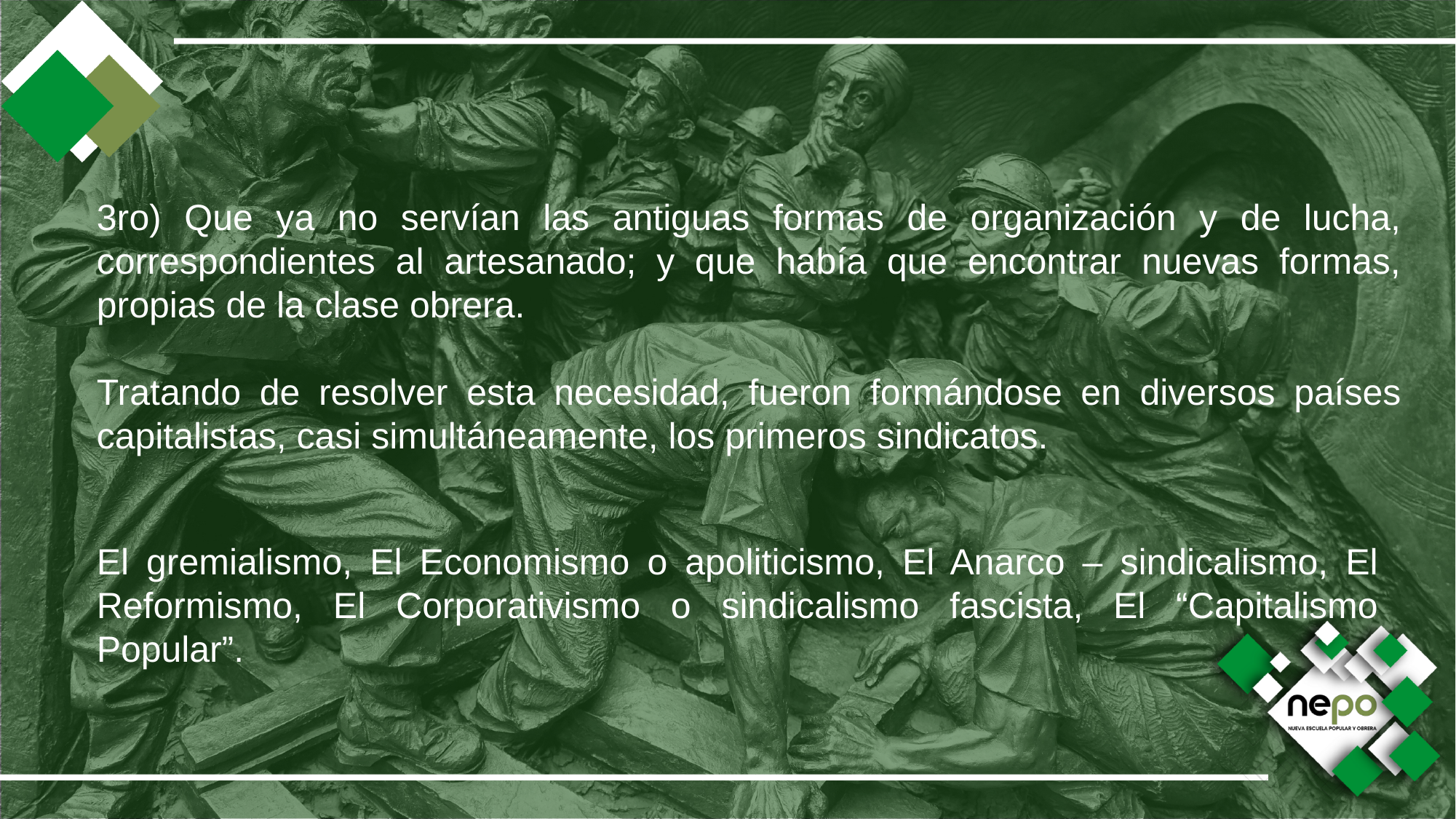

3ro) Que ya no servían las antiguas formas de organización y de lucha, correspondientes al artesanado; y que había que encontrar nuevas formas, propias de la clase obrera.

Tratando de resolver esta necesidad, fueron formándose en diversos países capitalistas, casi simultáneamente, los primeros sindicatos.
El gremialismo, El Economismo o apoliticismo, El Anarco – sindicalismo, El Reformismo, El Corporativismo o sindicalismo fascista, El “Capitalismo Popular”.